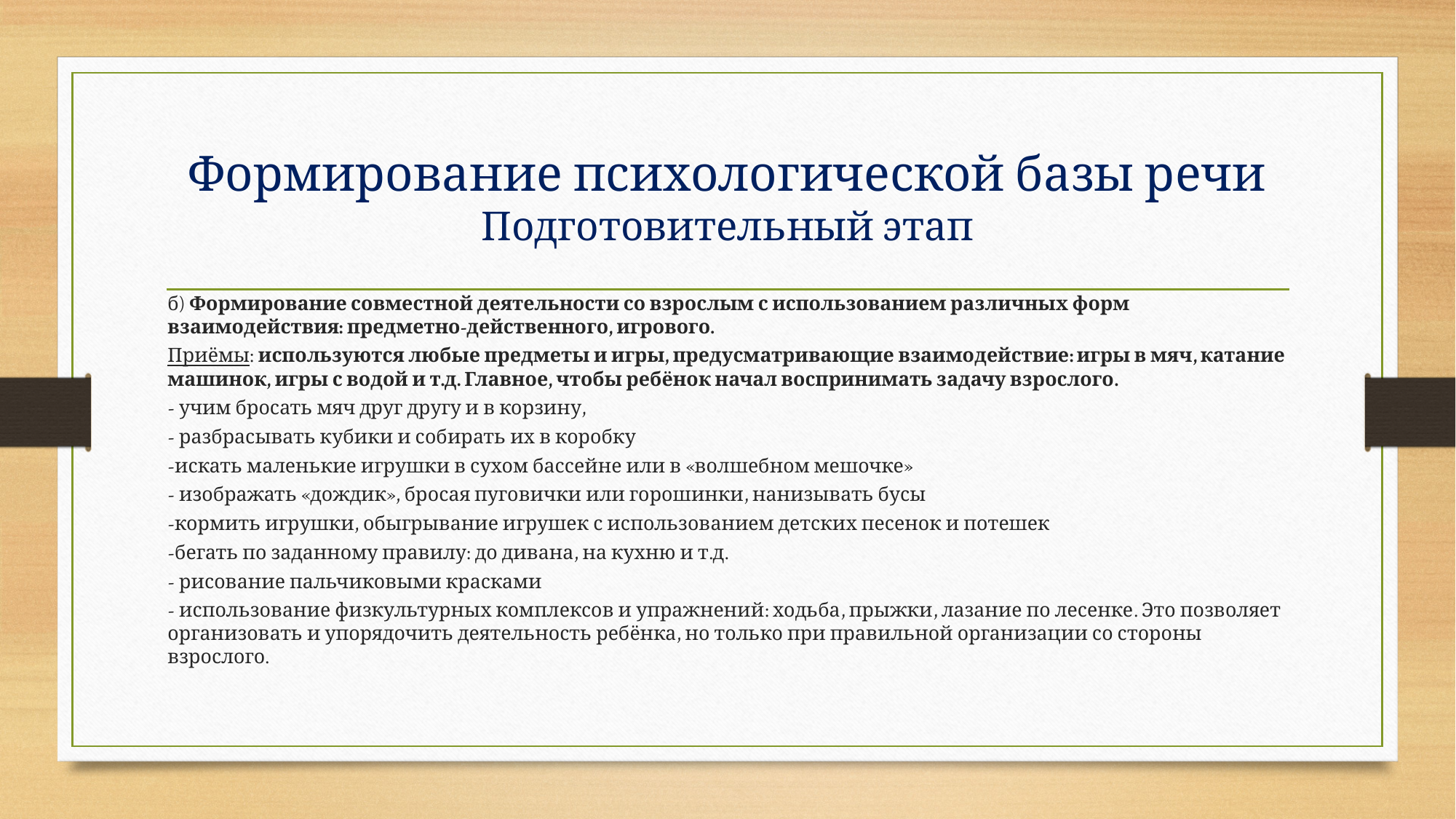

# Формирование психологической базы речи Подготовительный этап
б) Формирование совместной деятельности со взрослым с использованием различных форм взаимодействия: предметно-действенного, игрового.
Приёмы: используются любые предметы и игры, предусматривающие взаимодействие: игры в мяч, катание машинок, игры с водой и т.д. Главное, чтобы ребёнок начал воспринимать задачу взрослого.
- учим бросать мяч друг другу и в корзину,
- разбрасывать кубики и собирать их в коробку
-искать маленькие игрушки в сухом бассейне или в «волшебном мешочке»
- изображать «дождик», бросая пуговички или горошинки, нанизывать бусы
-кормить игрушки, обыгрывание игрушек с использованием детских песенок и потешек
-бегать по заданному правилу: до дивана, на кухню и т.д.
- рисование пальчиковыми красками
- использование физкультурных комплексов и упражнений: ходьба, прыжки, лазание по лесенке. Это позволяет организовать и упорядочить деятельность ребёнка, но только при правильной организации со стороны взрослого.